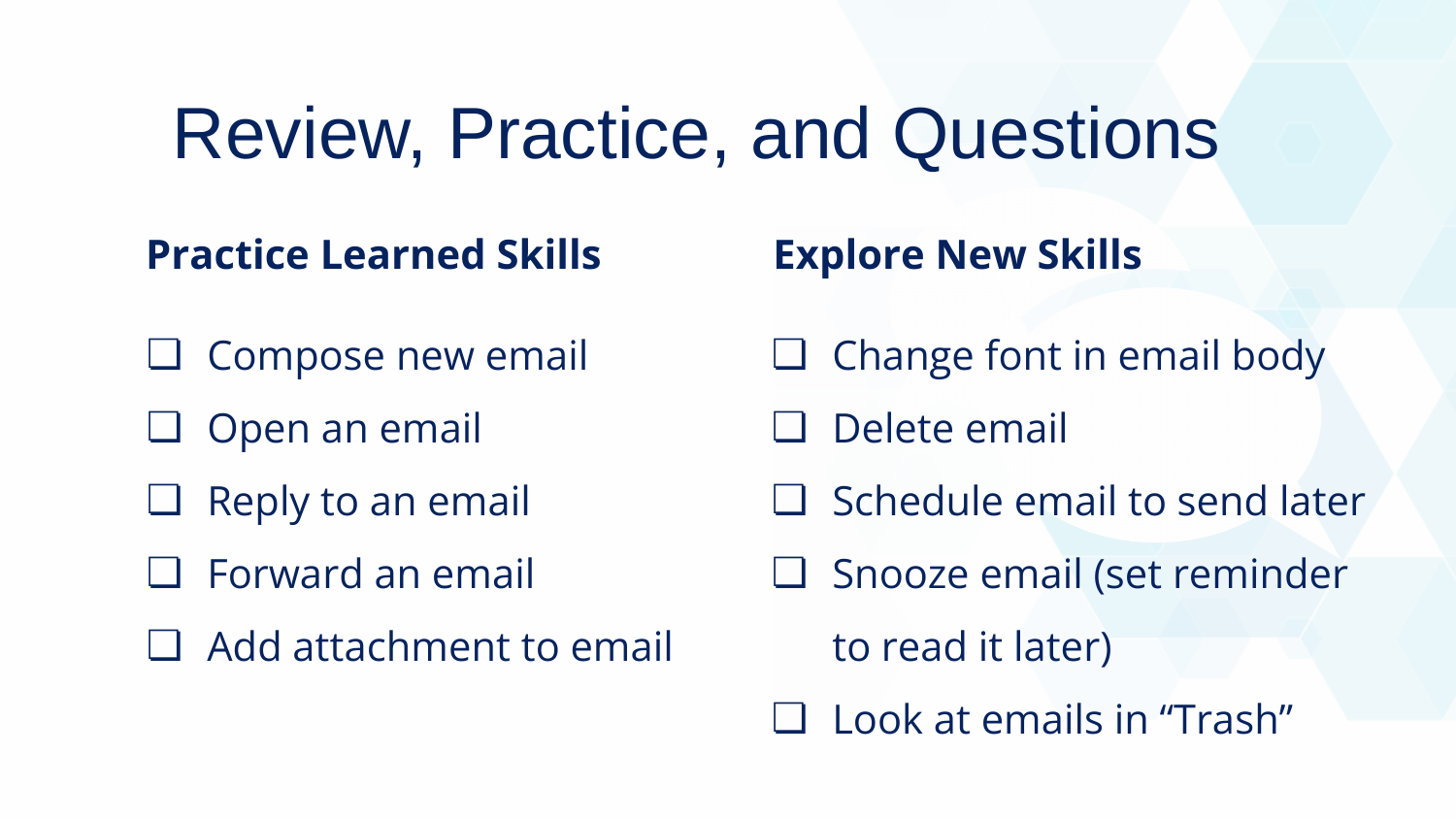

Review, Practice, and Questions
Practice Learned Skills
Explore New Skills
Compose new email
Open an email
Reply to an email
Forward an email
Add attachment to email
Change font in email body
Delete email
Schedule email to send later
Snooze email (set reminder to read it later)
Look at emails in “Trash”